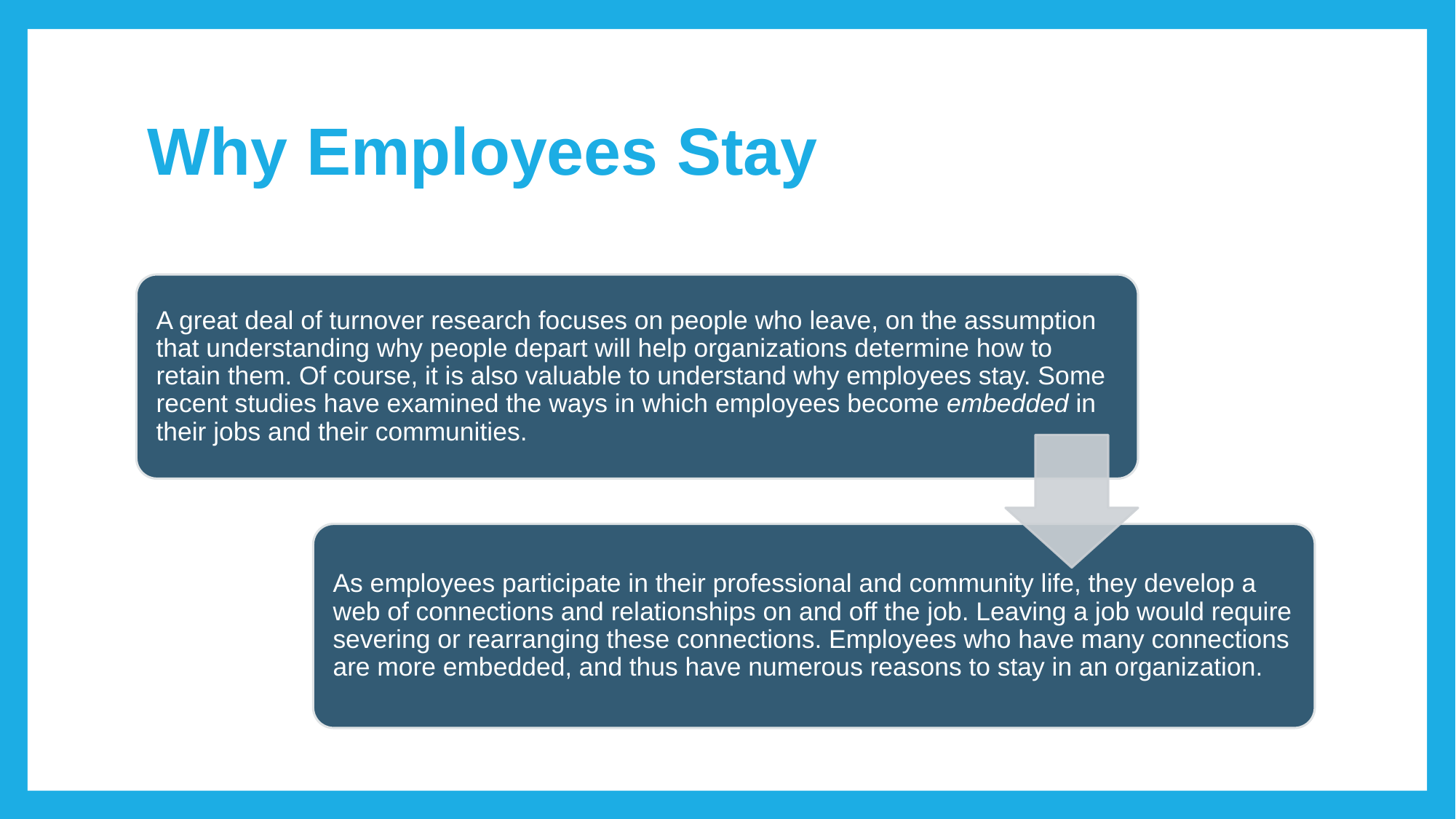

# Why Employees Stay
A great deal of turnover research focuses on people who leave, on the assumption that understanding why people depart will help organizations determine how to retain them. Of course, it is also valuable to understand why employees stay. Some recent studies have examined the ways in which employees become embedded in their jobs and their communities.
As employees participate in their professional and community life, they develop a web of connections and relationships on and off the job. Leaving a job would require severing or rearranging these connections. Employees who have many connections are more embedded, and thus have numerous reasons to stay in an organization.